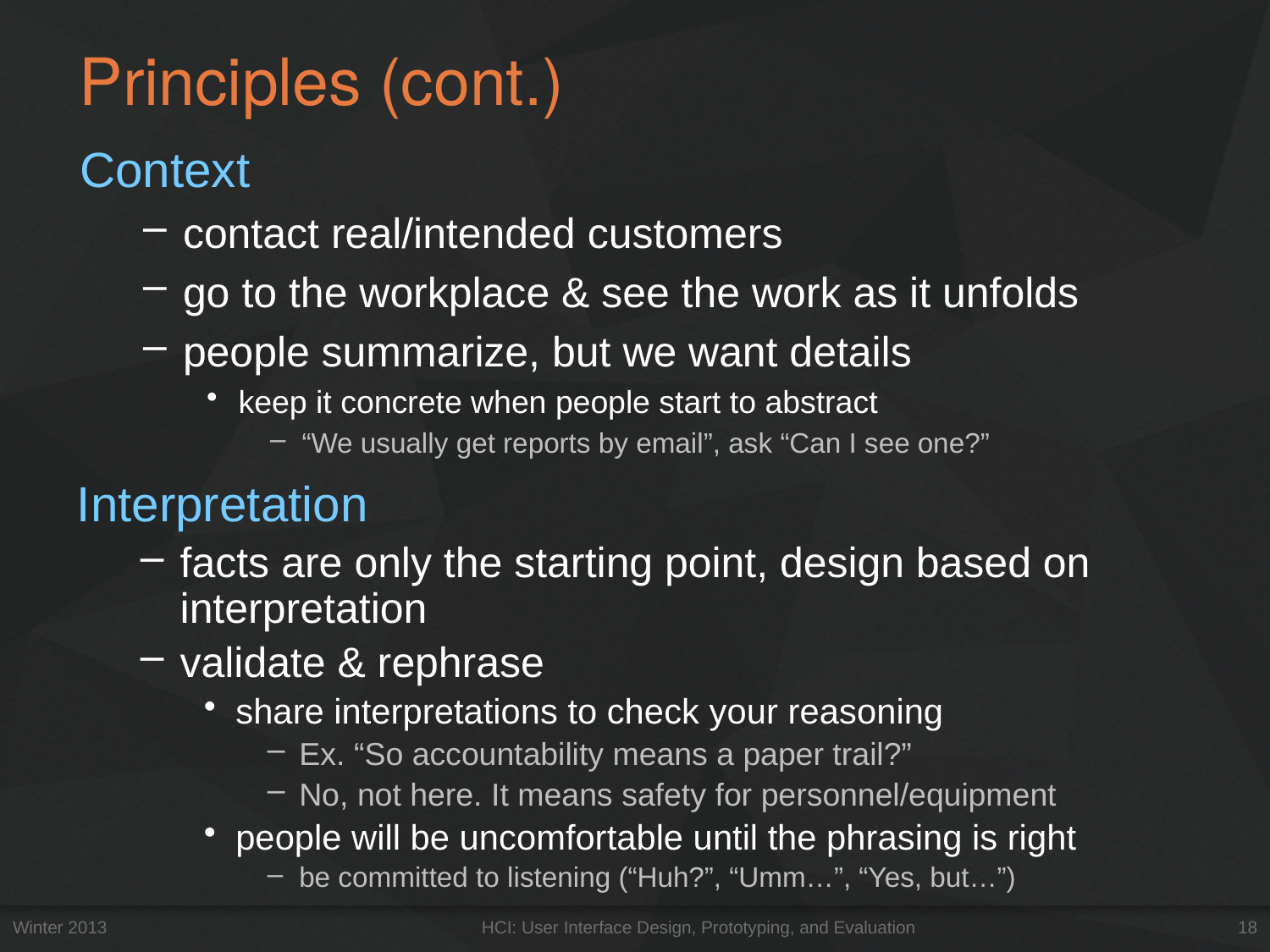

# Principles (cont.)
Context
contact real/intended customers
go to the workplace & see the work as it unfolds
people summarize, but we want details
keep it concrete when people start to abstract
“We usually get reports by email”, ask “Can I see one?”
Interpretation
facts are only the starting point, design based on interpretation
validate & rephrase
share interpretations to check your reasoning
Ex. “So accountability means a paper trail?”
No, not here. It means safety for personnel/equipment
people will be uncomfortable until the phrasing is right
be committed to listening (“Huh?”, “Umm…”, “Yes, but…”)
Winter 2013
HCI: User Interface Design, Prototyping, and Evaluation
18